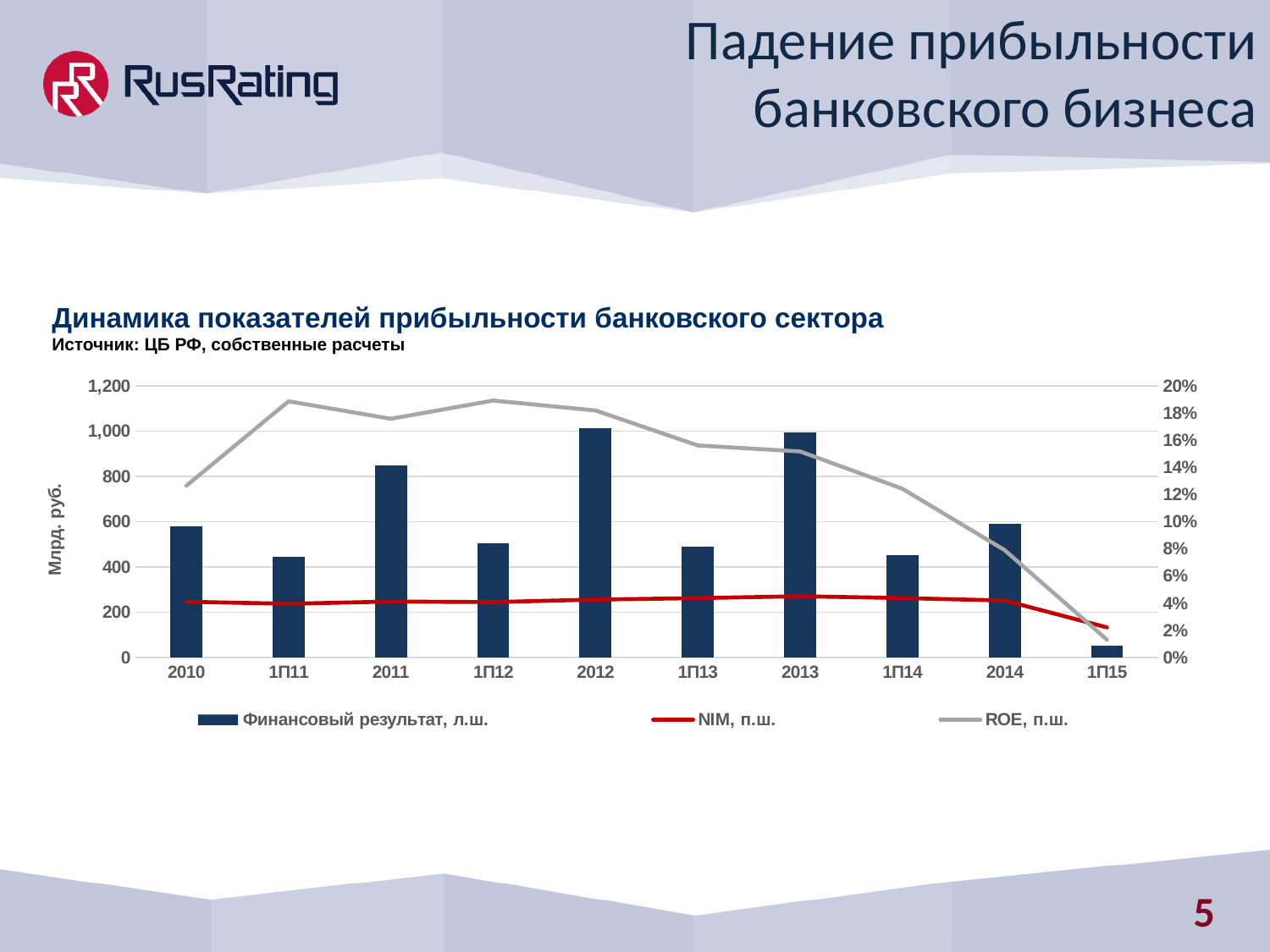

Падение прибыльности банковского бизнеса
Динамика показателей прибыльности банковского сектора
Источник: ЦБ РФ, собственные расчеты

### Chart

| Category | Финансовый результат, л.ш. | NIM, п.ш. | ROE, п.ш. |
|---|---|---|---|
| 2010 | 581.1999999999986 | 0.04116112750200298 | 0.1265764256516783 |
| 1П11 | 444.2000000000003 | 0.039638780016949794 | 0.18874991273943548 |
| 2011 | 848.400000000001 | 0.04129115241058178 | 0.1758961706715321 |
| 1П12 | 507.00000000000057 | 0.040912426987889425 | 0.18932291319365746 |
| 2012 | 1012.9999999999991 | 0.0427448457330292 | 0.18200111392586987 |
| 1П13 | 491.4 | 0.04379910132499065 | 0.15626114390716456 |
| 2013 | 993.8999999999992 | 0.045187293632225935 | 0.15183353741224787 |
| 1П14 | 451.5000000000001 | 0.043837745395418806 | 0.12439387260304169 |
| 2014 | 590.7999999999997 | 0.04203455248111056 | 0.07920208059629459 |
| 1П15 | 52.500000000005684 | 0.02225724471880868 | 0.013244156016159303 |
5